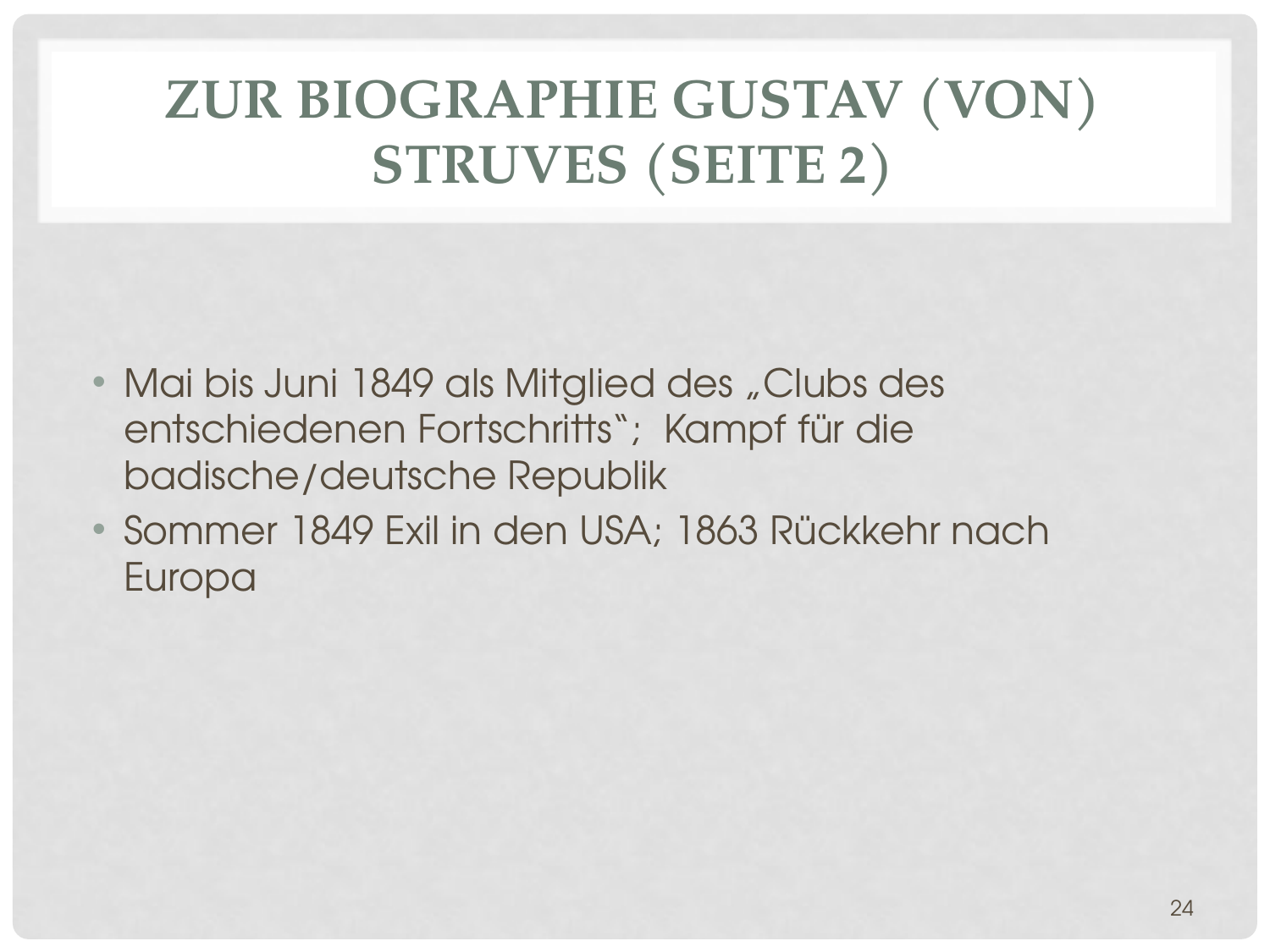

# Zur Biographie Gustav (von) Struves (Seite 2)

Mai bis Juni 1849 als Mitglied des „Clubs des entschiedenen Fortschritts“;  Kampf für die badische/deutsche Republik
Sommer 1849 Exil in den USA; 1863 Rückkehr nach Europa

24